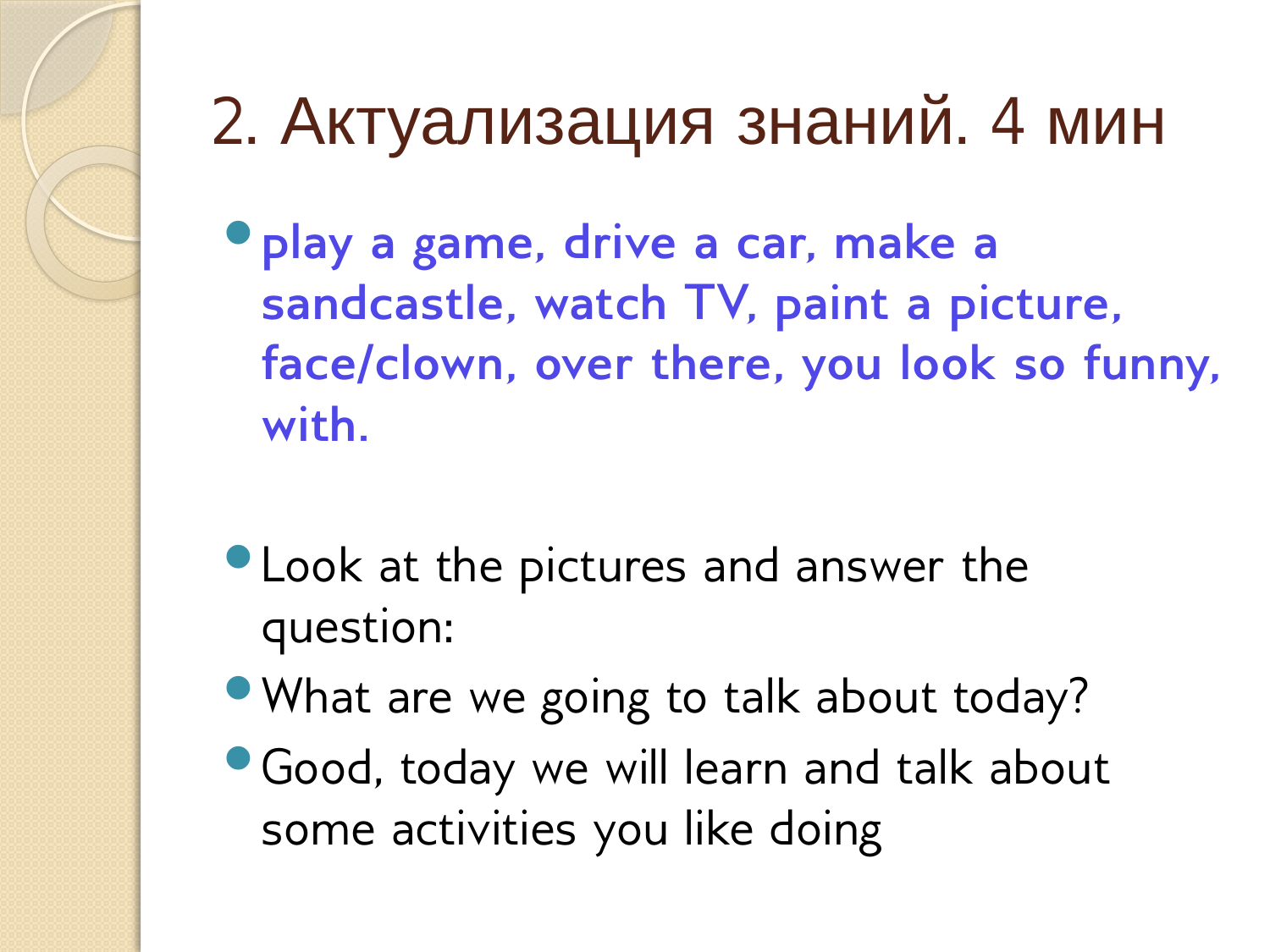

# 2. Актуализация знаний. 4 мин
play a game, drive a car, make a sandcastle, watch TV, paint a picture, face/clown, over there, you look so funny, with.

Look at the pictures and answer the question:
What are we going to talk about today?
Good, today we will learn and talk about some activities you like doing